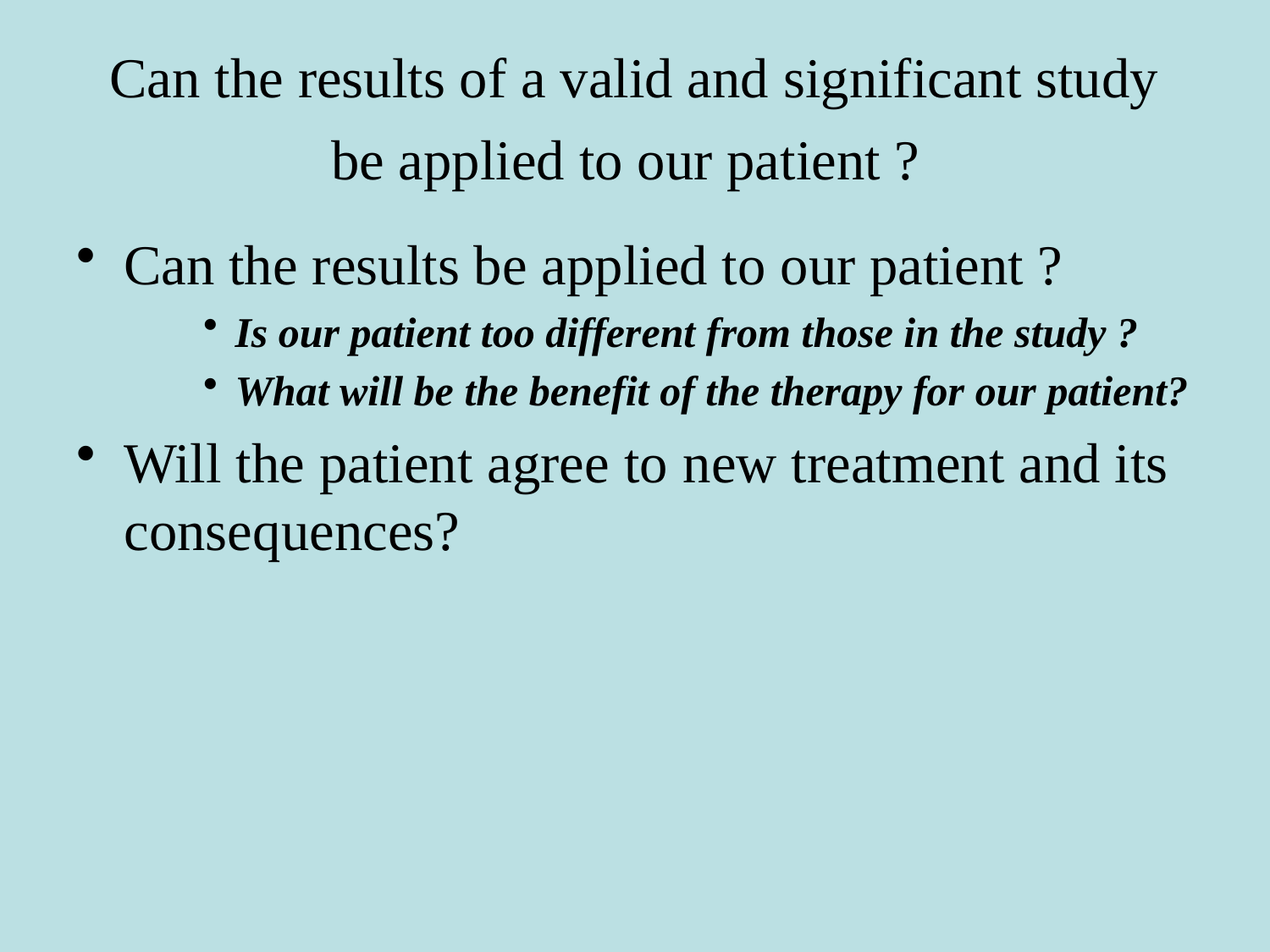

# Can the results of a valid and significant study be applied to our patient ?
Can the results be applied to our patient ?
Is our patient too different from those in the study ?
What will be the benefit of the therapy for our patient?
Will the patient agree to new treatment and its consequences?